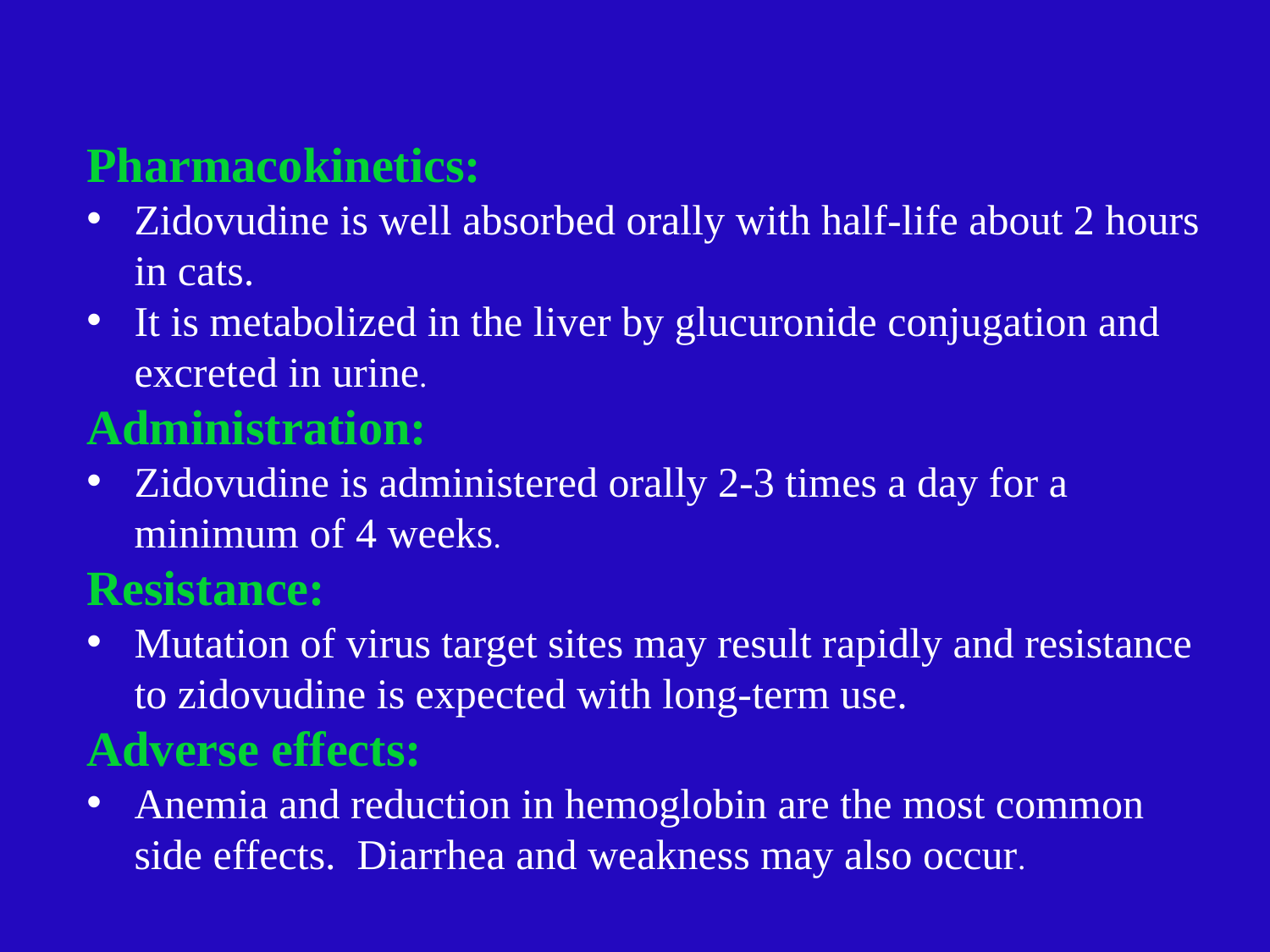

Pharmacokinetics:
Zidovudine is well absorbed orally with half-life about 2 hours in cats.
It is metabolized in the liver by glucuronide conjugation and excreted in urine.
Administration:
Zidovudine is administered orally 2-3 times a day for a minimum of 4 weeks.
Resistance:
Mutation of virus target sites may result rapidly and resistance to zidovudine is expected with long-term use.
Adverse effects:
Anemia and reduction in hemoglobin are the most common side effects.  Diarrhea and weakness may also occur.